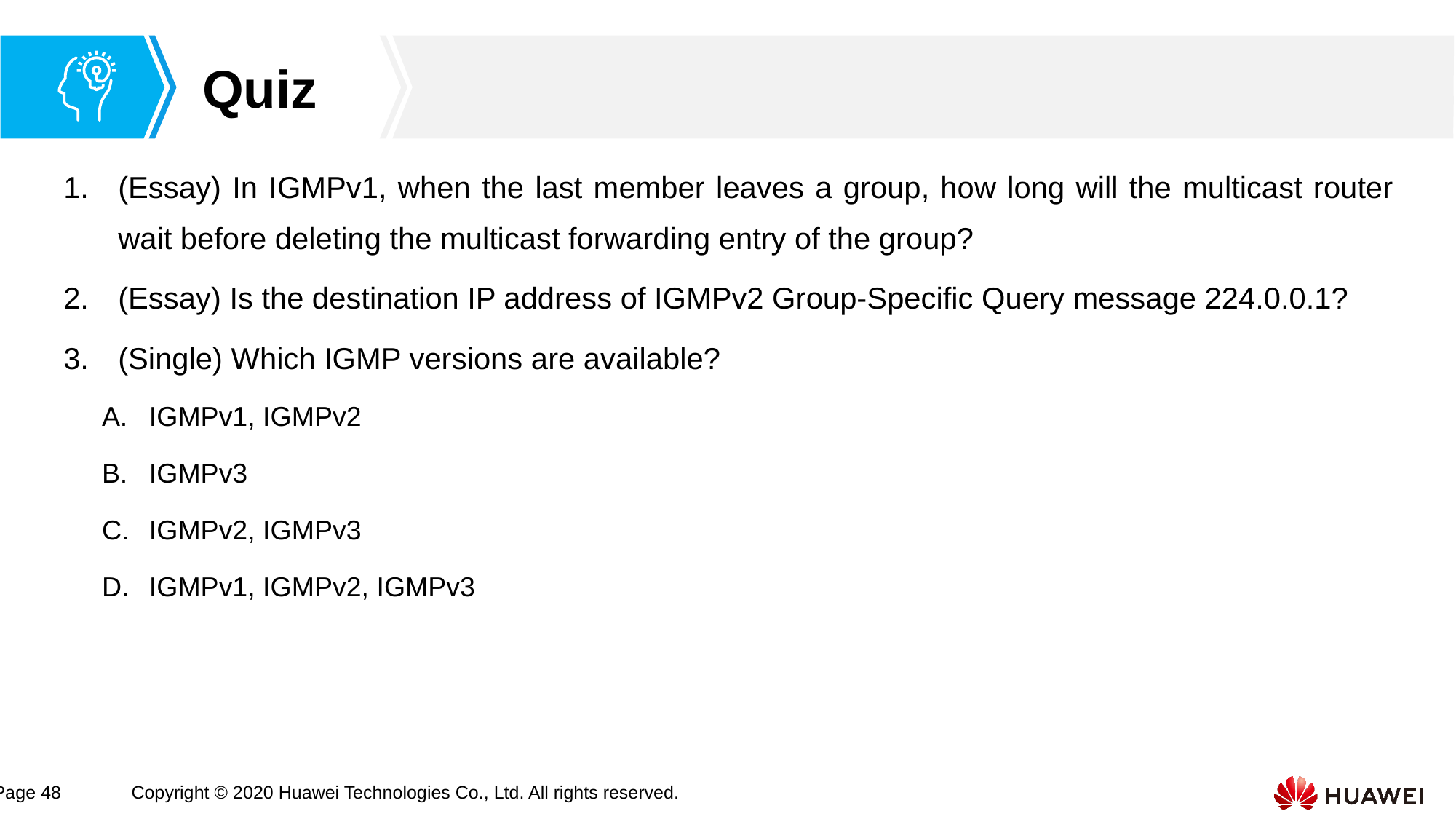

(Essay) In IGMPv1, when the last member leaves a group, how long will the multicast router wait before deleting the multicast forwarding entry of the group?
(Essay) Is the destination IP address of IGMPv2 Group-Specific Query message 224.0.0.1?
(Single) Which IGMP versions are available?
 IGMPv1, IGMPv2
 IGMPv3
 IGMPv2, IGMPv3
 IGMPv1, IGMPv2, IGMPv3